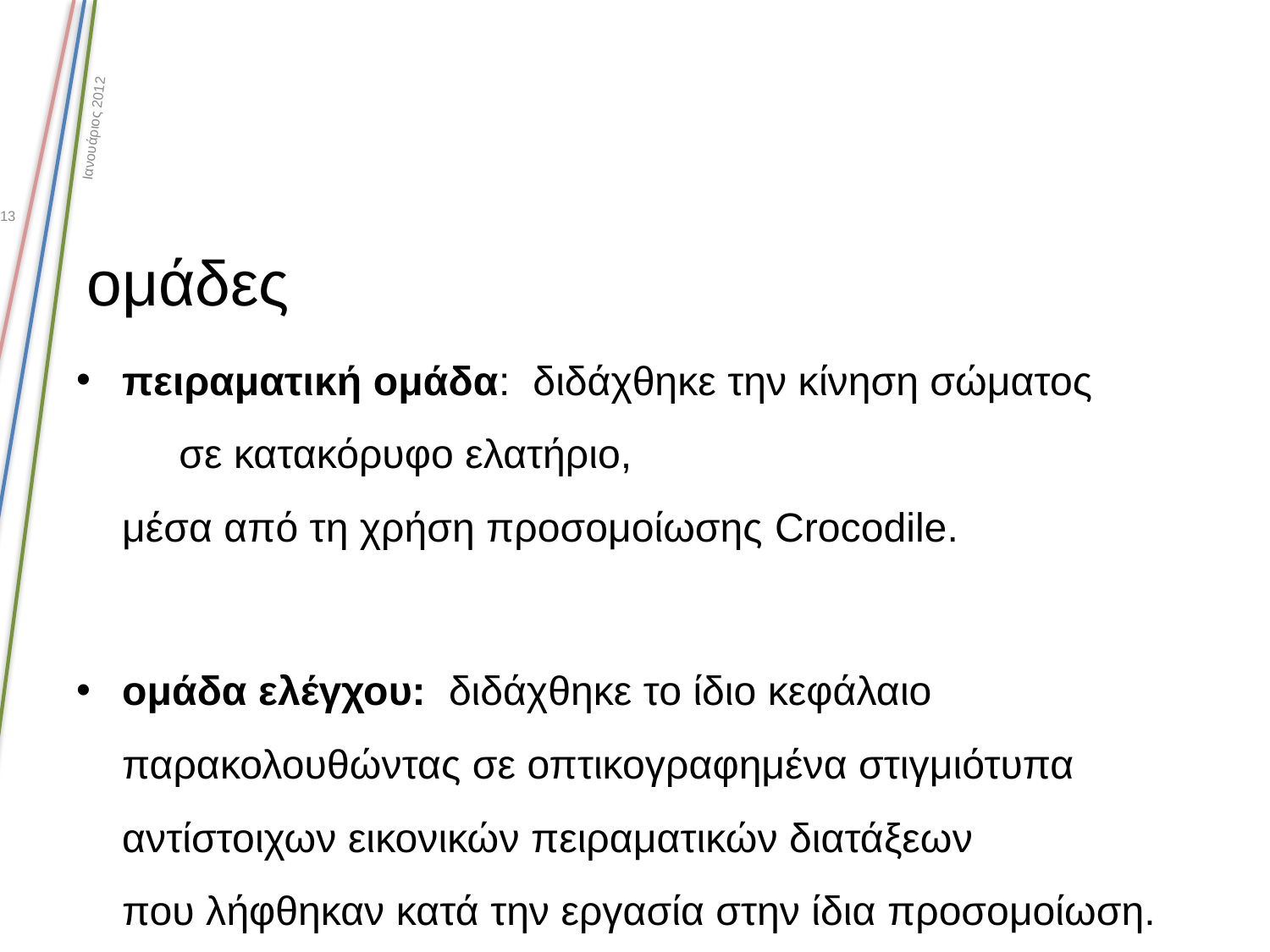

Ιανουάριος 2012
13
# ομάδες

πειραματική ομάδα:  διδάχθηκε την κίνηση σώματος                 σε κατακόρυφο ελατήριο,                                                  μέσα από τη χρήση προσομοίωσης Crocodile.

ομάδα ελέγχου:  διδάχθηκε το ίδιο κεφάλαιο παρακολουθώντας σε οπτικογραφημένα στιγμιότυπα αντίστοιχων εικονικών πειραματικών διατάξεων                που λήφθηκαν κατά την εργασία στην ίδια προσομοίωση.